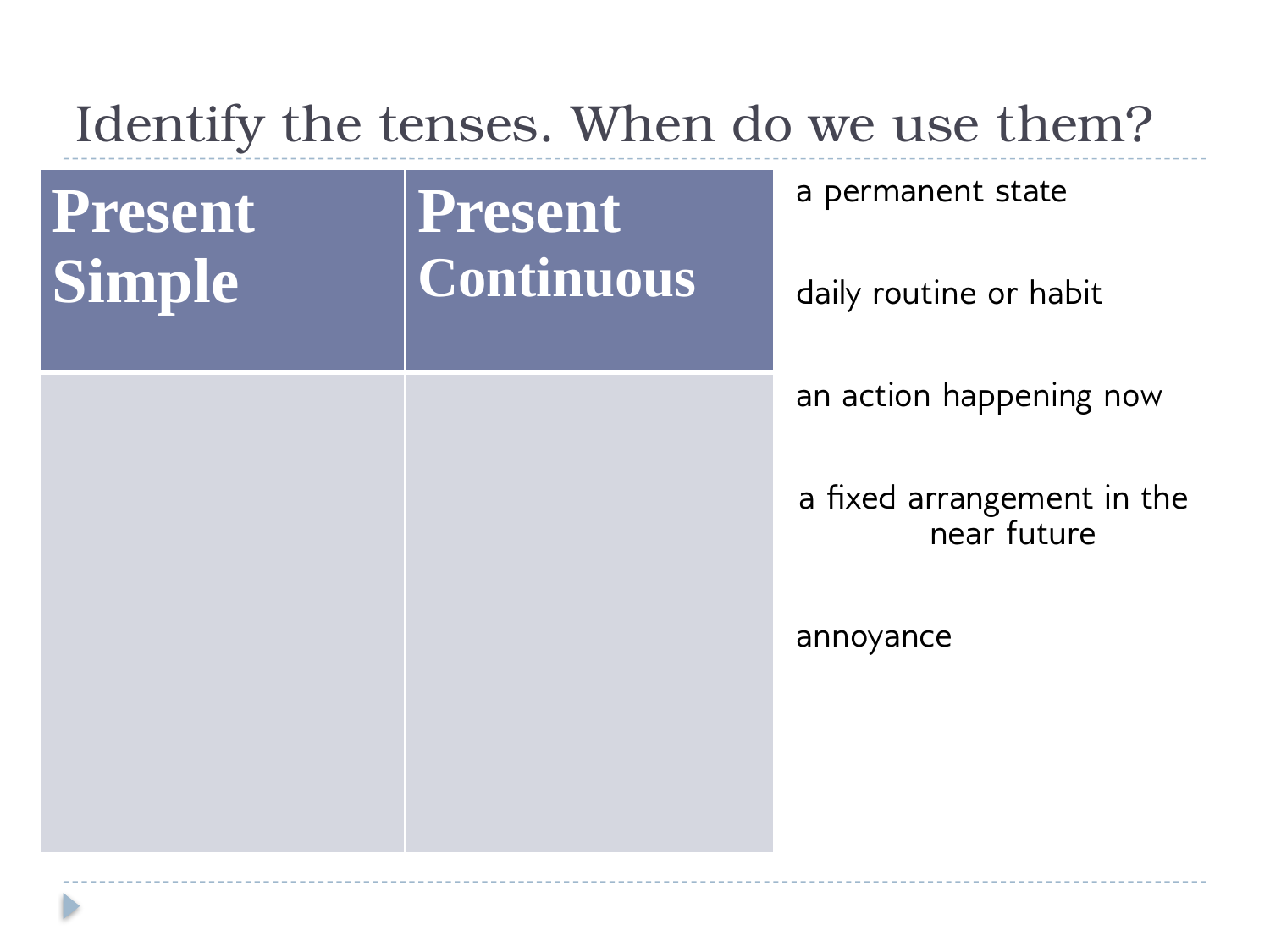

# Identify the tenses. When do we use them?
a permanent state

daily routine or habit

an action happening now

a fixed arrangement in the near future

annoyance
| Present Simple | Present Continuous |
| --- | --- |
|  |  |